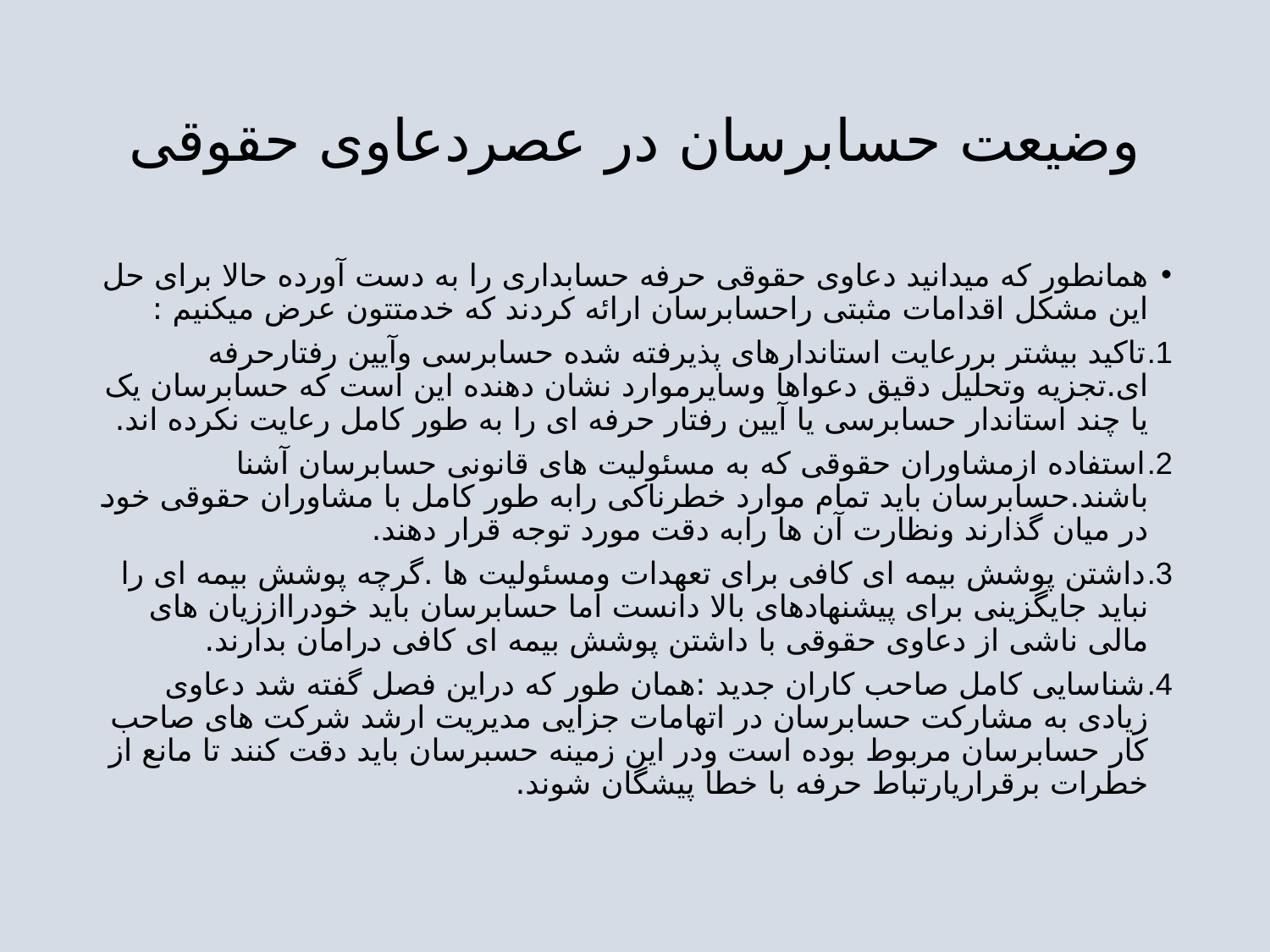

# وضیعت حسابرسان در عصردعاوی حقوقی
همانطور که میدانید دعاوی حقوقی حرفه حسابداری را به دست آورده حالا برای حل این مشکل اقدامات مثبتی راحسابرسان ارائه کردند که خدمتتون عرض میکنیم :
تاکید بیشتر بررعایت استاندارهای پذیرفته شده حسابرسی وآیین رفتارحرفه ای.تجزیه وتحلیل دقیق دعواها وسایرموارد نشان دهنده این است که حسابرسان یک یا چند استاندار حسابرسی یا آیین رفتار حرفه ای را به طور کامل رعایت نکرده اند.
استفاده ازمشاوران حقوقی که به مسئولیت های قانونی حسابرسان آشنا باشند.حسابرسان باید تمام موارد خطرناکی رابه طور کامل با مشاوران حقوقی خود در میان گذارند ونظارت آن ها رابه دقت مورد توجه قرار دهند.
داشتن پوشش بیمه ای کافی برای تعهدات ومسئولیت ها .گرچه پوشش بیمه ای را نباید جایگزینی برای پیشنهادهای بالا دانست اما حسابرسان باید خودرااززیان های مالی ناشی از دعاوی حقوقی با داشتن پوشش بیمه ای کافی درامان بدارند.
شناسایی کامل صاحب کاران جدید :همان طور که دراین فصل گفته شد دعاوی زیادی به مشارکت حسابرسان در اتهامات جزایی مدیریت ارشد شرکت های صاحب کار حسابرسان مربوط بوده است ودر این زمینه حسبرسان باید دقت کنند تا مانع از خطرات برقراریارتباط حرفه با خطا پیشگان شوند.